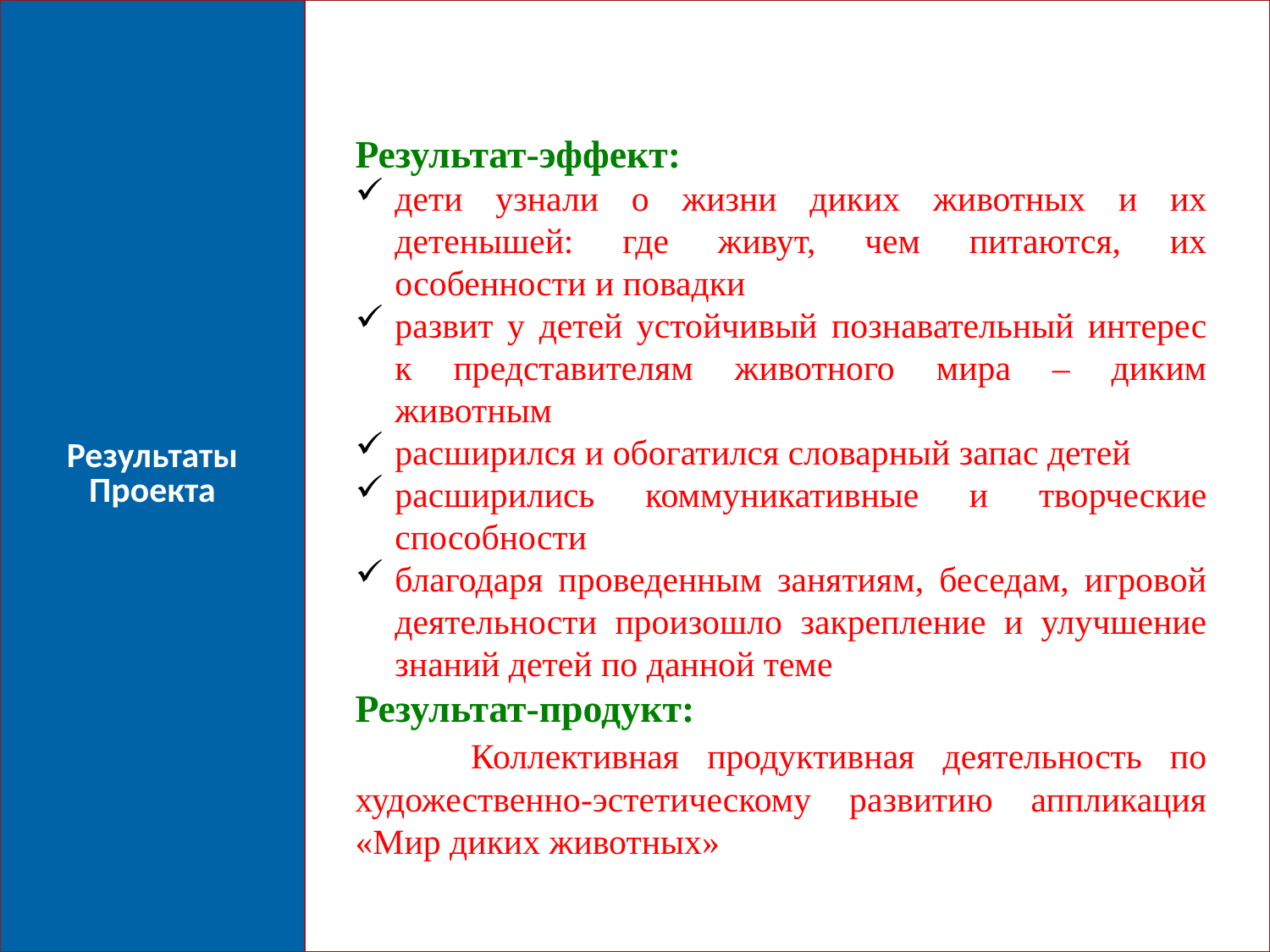

| Результаты Проекта |  |
| --- | --- |

Результат-эффект:
дети узнали о жизни диких животных и их детенышей: где живут, чем питаются, их особенности и повадки
развит у детей устойчивый познавательный интерес к представителям животного мира – диким животным
расширился и обогатился словарный запас детей
расширились коммуникативные и творческие способности
благодаря проведенным занятиям, беседам, игровой деятельности произошло закрепление и улучшение знаний детей по данной теме
Результат-продукт:
    Коллективная продуктивная деятельность по художественно-эстетическому развитию аппликация «Мир диких животных»
12